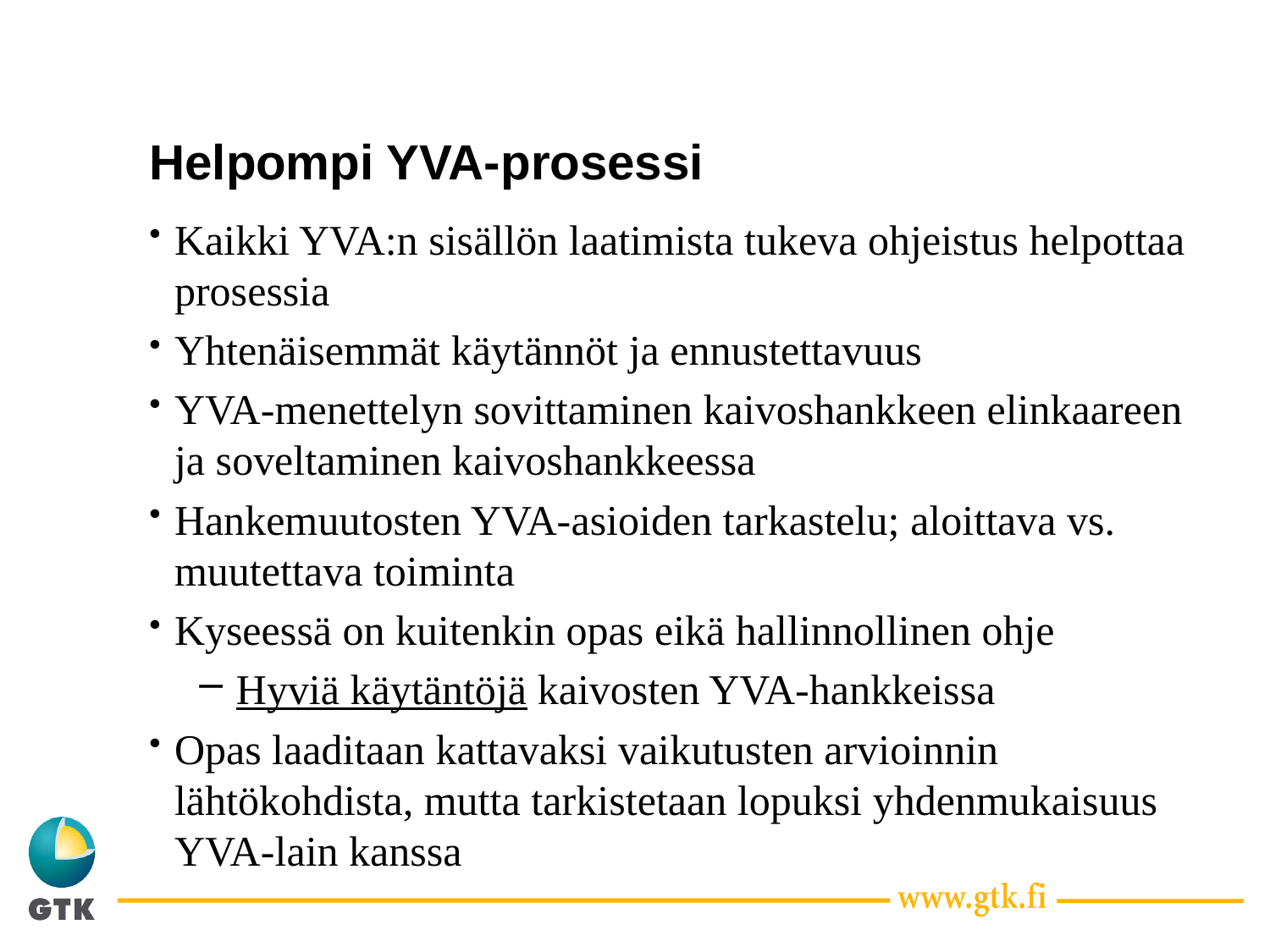

# Helpompi YVA-prosessi
Kaikki YVA:n sisällön laatimista tukeva ohjeistus helpottaa prosessia
Yhtenäisemmät käytännöt ja ennustettavuus
YVA-menettelyn sovittaminen kaivoshankkeen elinkaareen ja soveltaminen kaivoshankkeessa
Hankemuutosten YVA-asioiden tarkastelu; aloittava vs. muutettava toiminta
Kyseessä on kuitenkin opas eikä hallinnollinen ohje
Hyviä käytäntöjä kaivosten YVA-hankkeissa
Opas laaditaan kattavaksi vaikutusten arvioinnin lähtökohdista, mutta tarkistetaan lopuksi yhdenmukaisuus YVA-lain kanssa